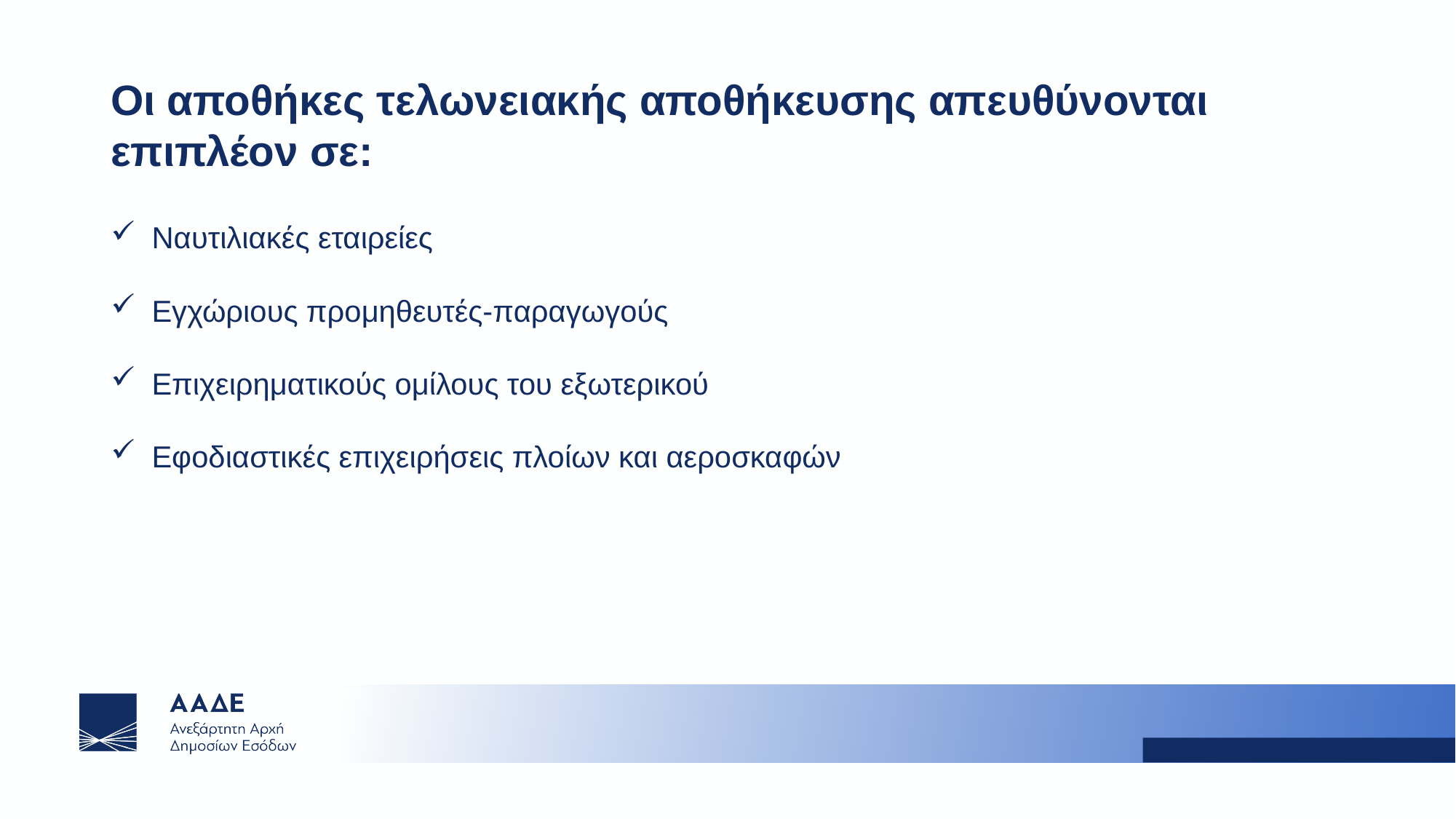

Οι αποθήκες τελωνειακής αποθήκευσης απευθύνονται επιπλέον σε:

Ναυτιλιακές εταιρείες

Εγχώριους προμηθευτές-παραγωγούς

Επιχειρηματικούς ομίλους του εξωτερικού

Εφοδιαστικές επιχειρήσεις πλοίων και αεροσκαφών